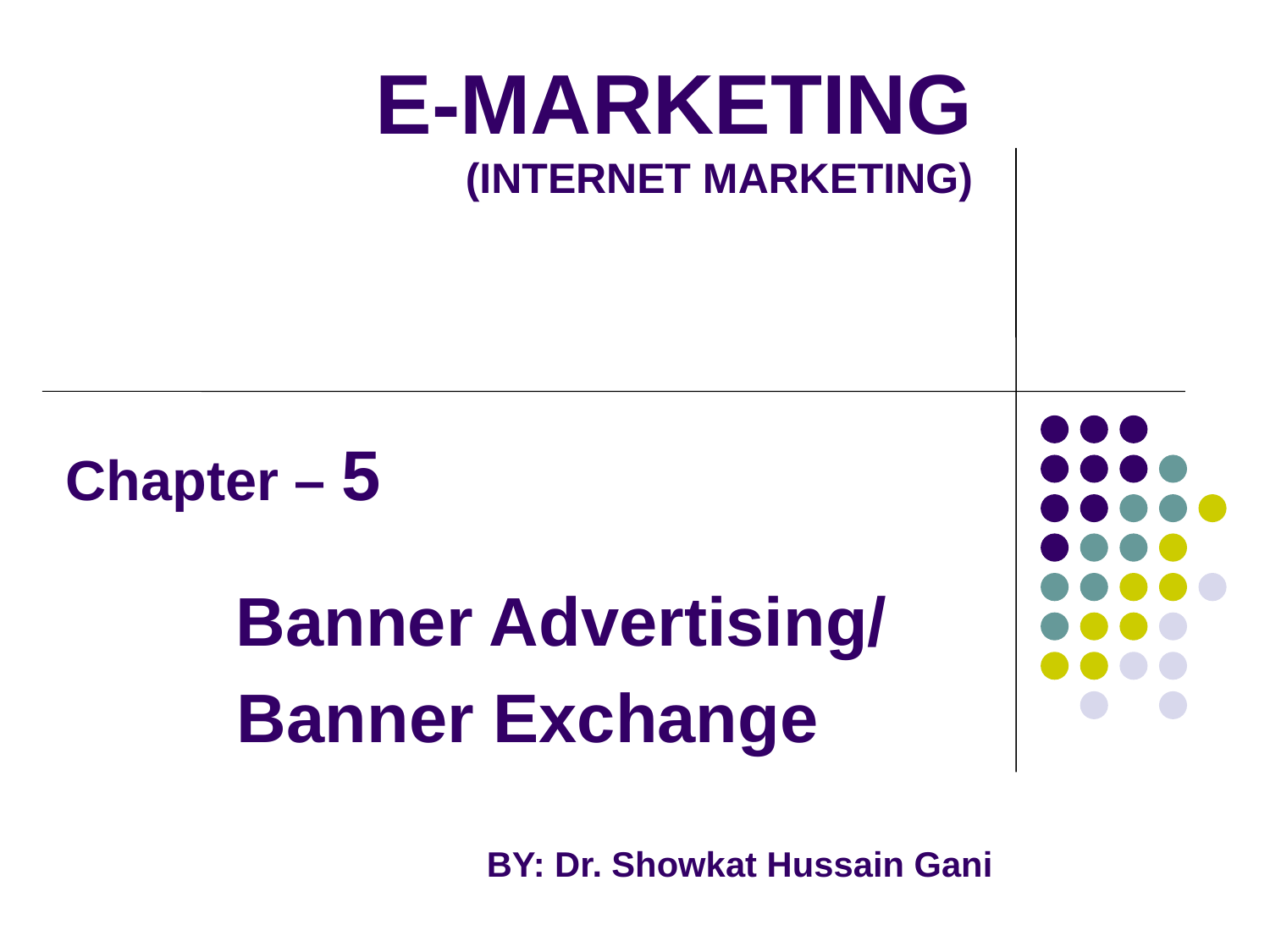

# E-MARKETING (INTERNET MARKETING)
Chapter – 5

          Banner Advertising/
         Banner Exchange

BY: Dr. Showkat Hussain Gani